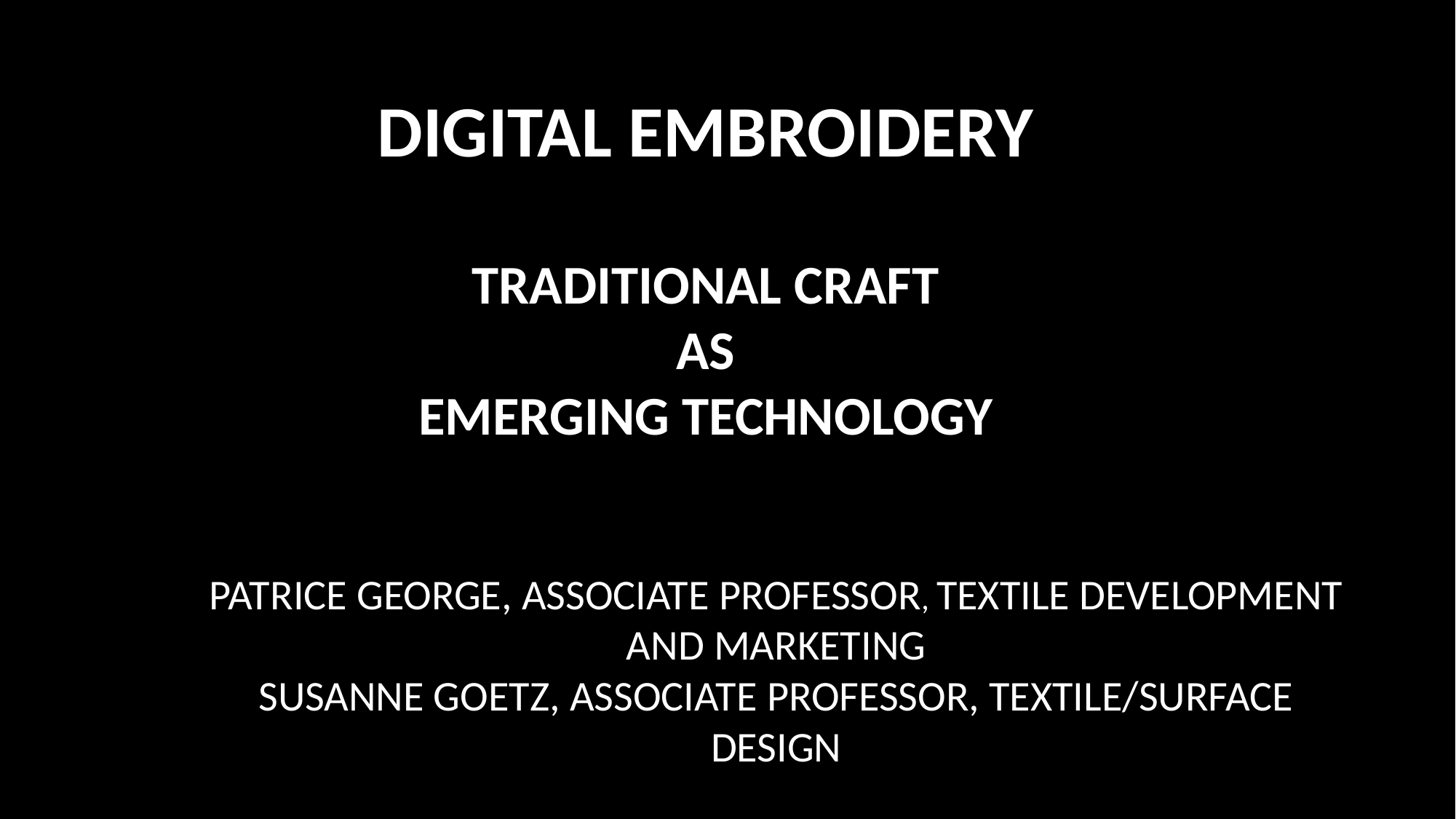

# DIGITAL EMBROIDERY TRADITIONAL CRAFT AS EMERGING TECHNOLOGY
Patrice George, Associate Professor, Textile Development and Marketing
Susanne Goetz, Associate Professor, Textile/Surface Design